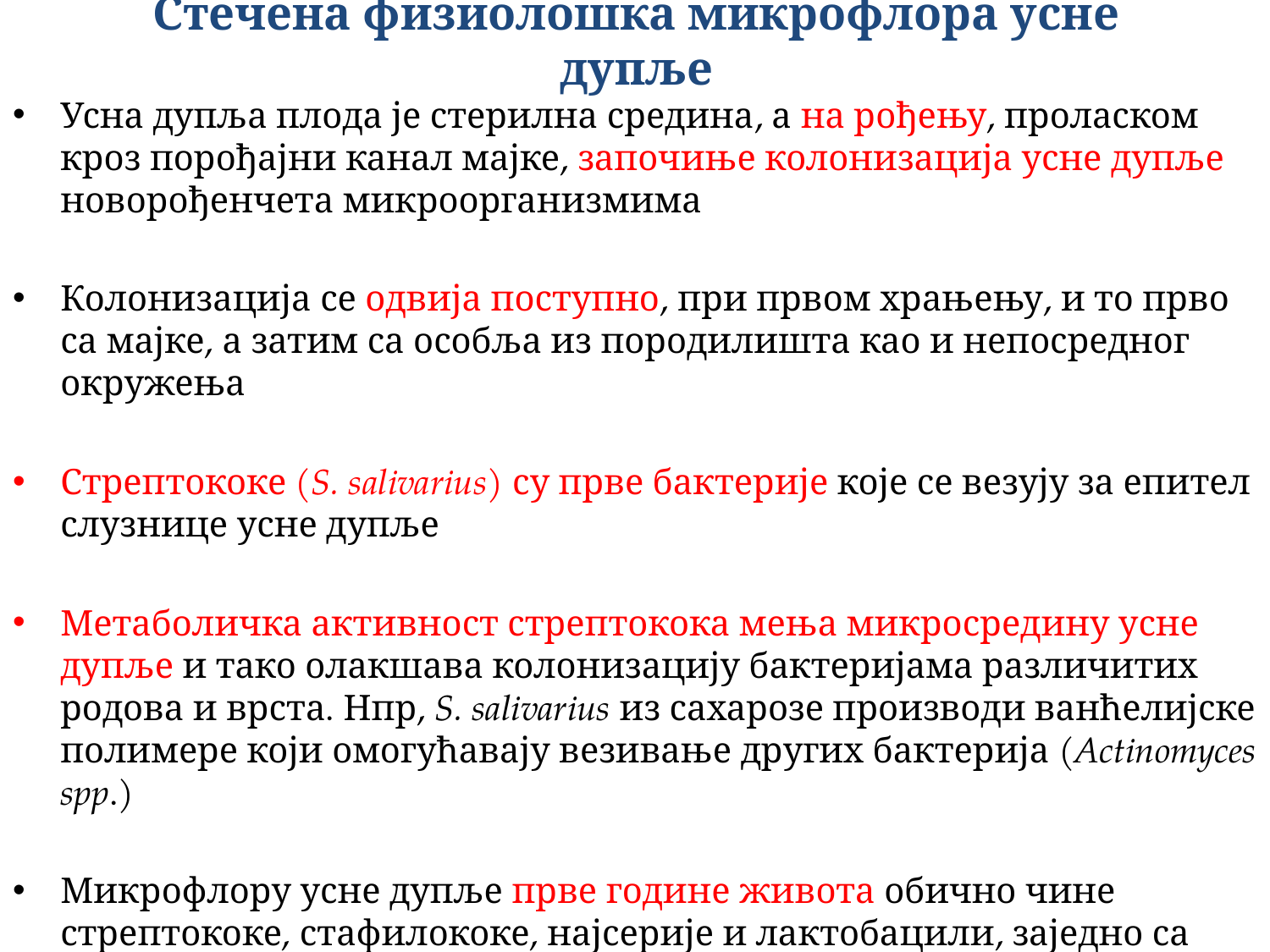

# Стечена физиолошка микрофлора усне дупље
Усна дупља плода је стерилна средина, а на рођењу, проласком кроз порођајни канал мајке, започиње колонизација усне дупље новорођенчета микроорганизмима

Колонизација се одвија поступно, при првом храњењу, и то прво са мајке, а затим са особља из породилишта као и непосредног окружења

Стрептококе (S. salivarius) су прве бактерије које се везују за епител слузнице усне дупље

Метаболичка активност стрептокока мења микросредину усне дупље и тако олакшава колонизацију бактеријама различитих родова и врста. Нпр, S. salivarius из сахарозе производи ванћелијске полимере који омогућавају везивање других бактерија (Actinomyces spp.)

Микрофлору усне дупље прве године живота обично чине стрептококе, стафилококе, најсерије и лактобацили, заједно са анаеробима као што су Veillonella и Fusobacteria-е